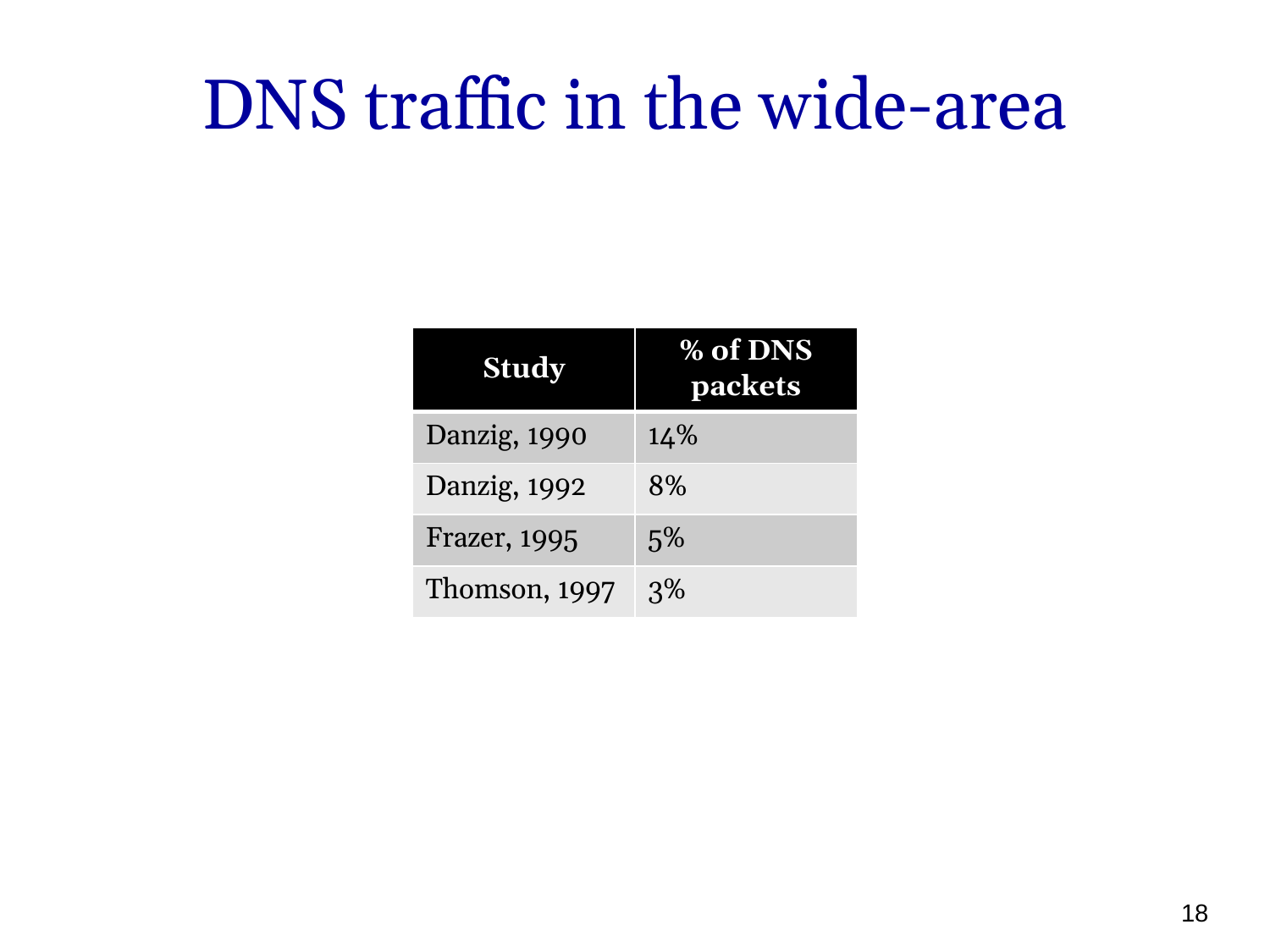

# DNS traffic in the wide-area
| Study | % of DNS packets |
| --- | --- |
| Danzig, 1990 | 14% |
| Danzig, 1992 | 8% |
| Frazer, 1995 | 5% |
| Thomson, 1997 | 3% |
18